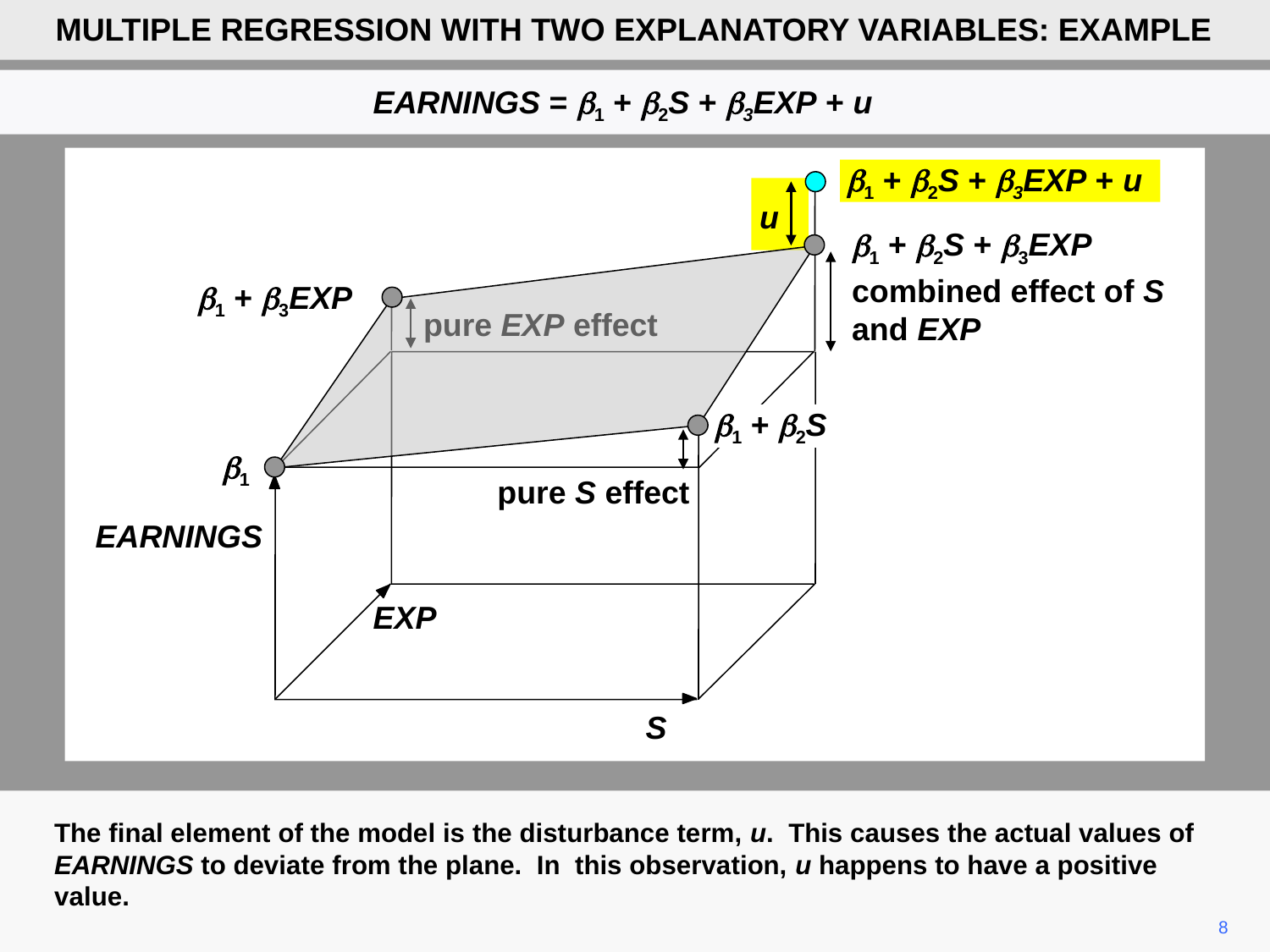

MULTIPLE REGRESSION WITH TWO EXPLANATORY VARIABLES: EXAMPLE

EARNINGS = β1 + β2S + β3EXP + u

β1 + β2S + β3EXP + u

u
β1 + β2S + β3EXP

combined effect of S and EXP
β1 + β3EXP

pure EXP effect

β1 + β2S

β1

pure S effect

EARNINGS

EXP

S

The final element of the model is the disturbance term, u.  This causes the actual values of EARNINGS to deviate from the plane.  In  this observation, u happens to have a positive value.
8